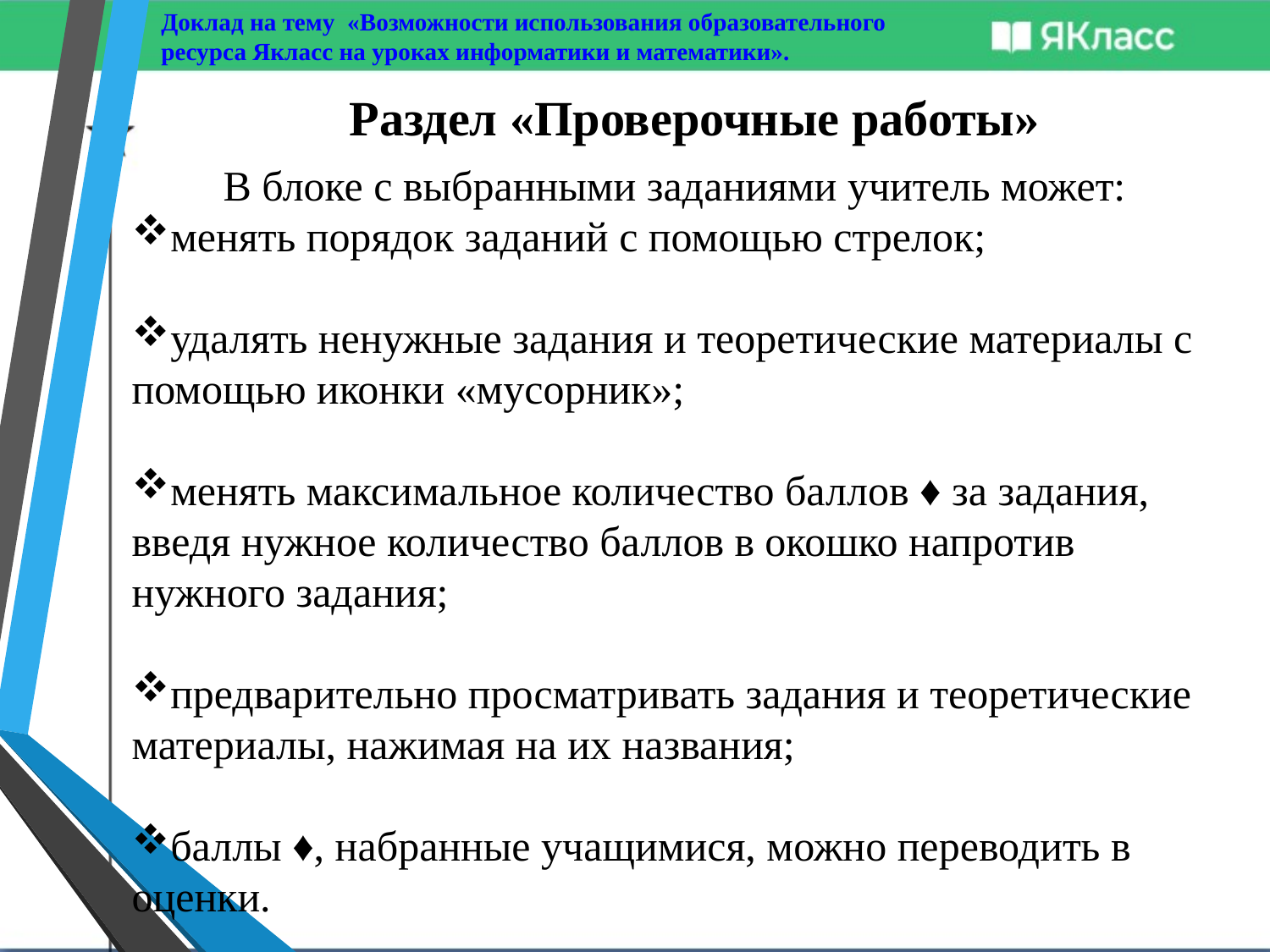

Доклад на тему  «Возможности использования образовательного
ресурса Якласс на уроках информатики и математики».
# Раздел «Проверочные работы»
В блоке с выбранными заданиями учитель может:
менять порядок заданий с помощью стрелок;

удалять ненужные задания и теоретические материалы с помощью иконки «мусорник»;

менять максимальное количество баллов ♦ за задания, введя нужное количество баллов в окошко напротив нужного задания;

предварительно просматривать задания и теоретические материалы, нажимая на их названия;

баллы ♦, набранные учащимися, можно переводить в оценки.